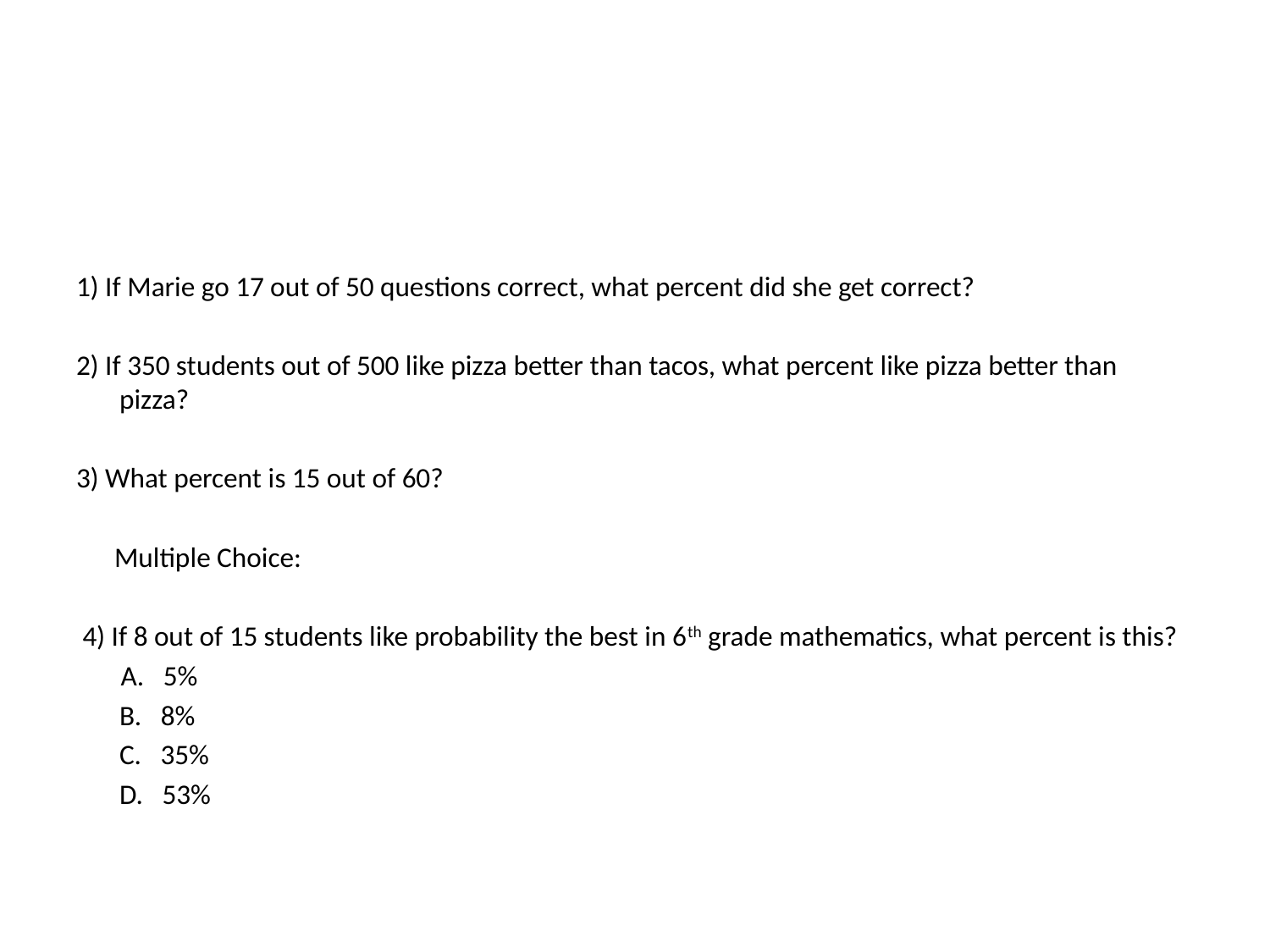

#

1) If Marie go 17 out of 50 questions correct, what percent did she get correct?

2) If 350 students out of 500 like pizza better than tacos, what percent like pizza better than pizza?

3) What percent is 15 out of 60?

      Multiple Choice:

 4) If 8 out of 15 students like probability the best in 6th grade mathematics, what percent is this?
       A.   5%
	B.   8%
	C.   35%
	D.   53%